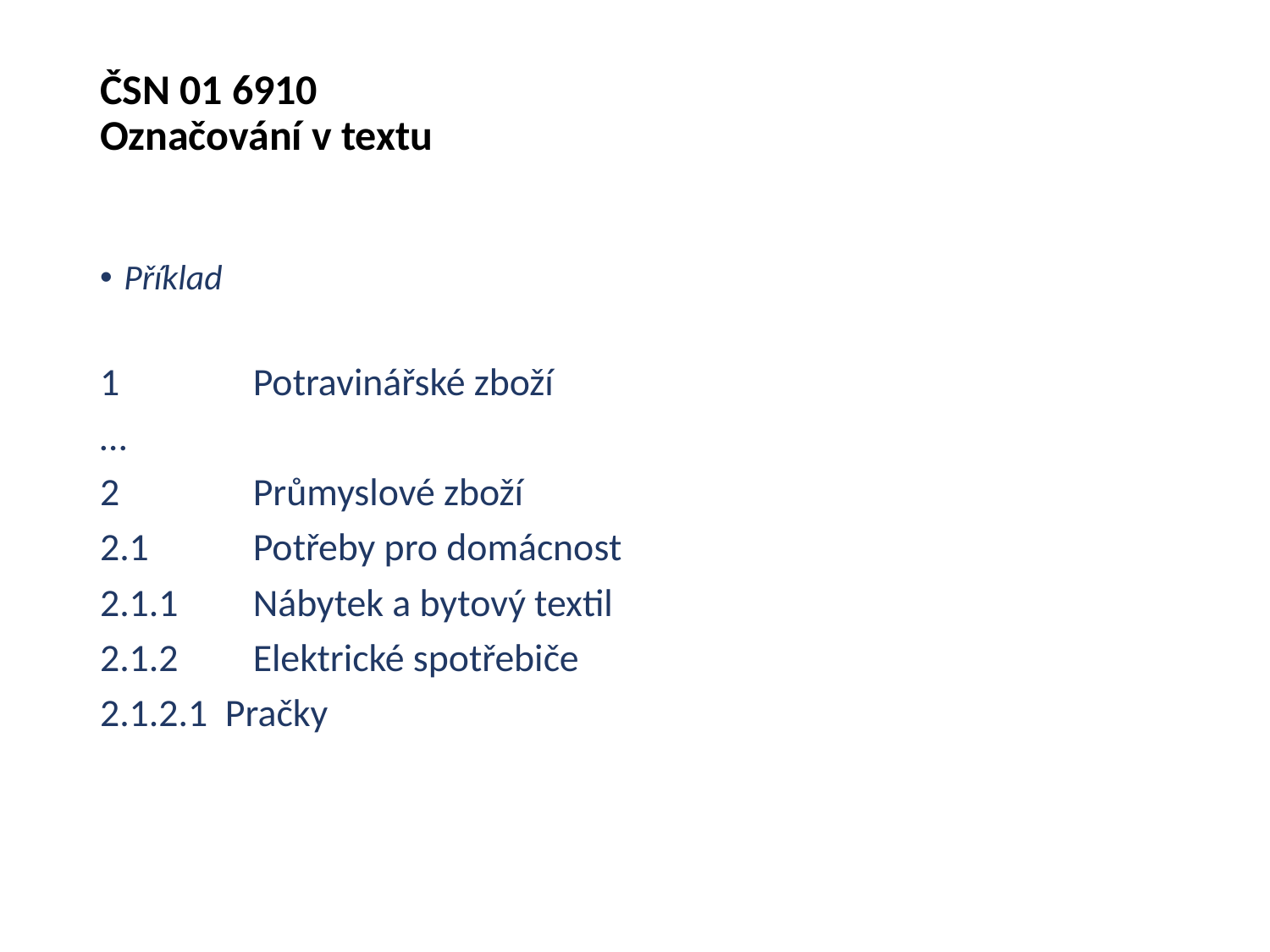

# ČSN 01 6910 Označování v textu
Příklad

1	   Potravinářské zboží
…
2	   Průmyslové zboží
2.1	   Potřeby pro domácnost
2.1.1	   Nábytek a bytový textil
2.1.2	   Elektrické spotřebiče
2.1.2.1  Pračky